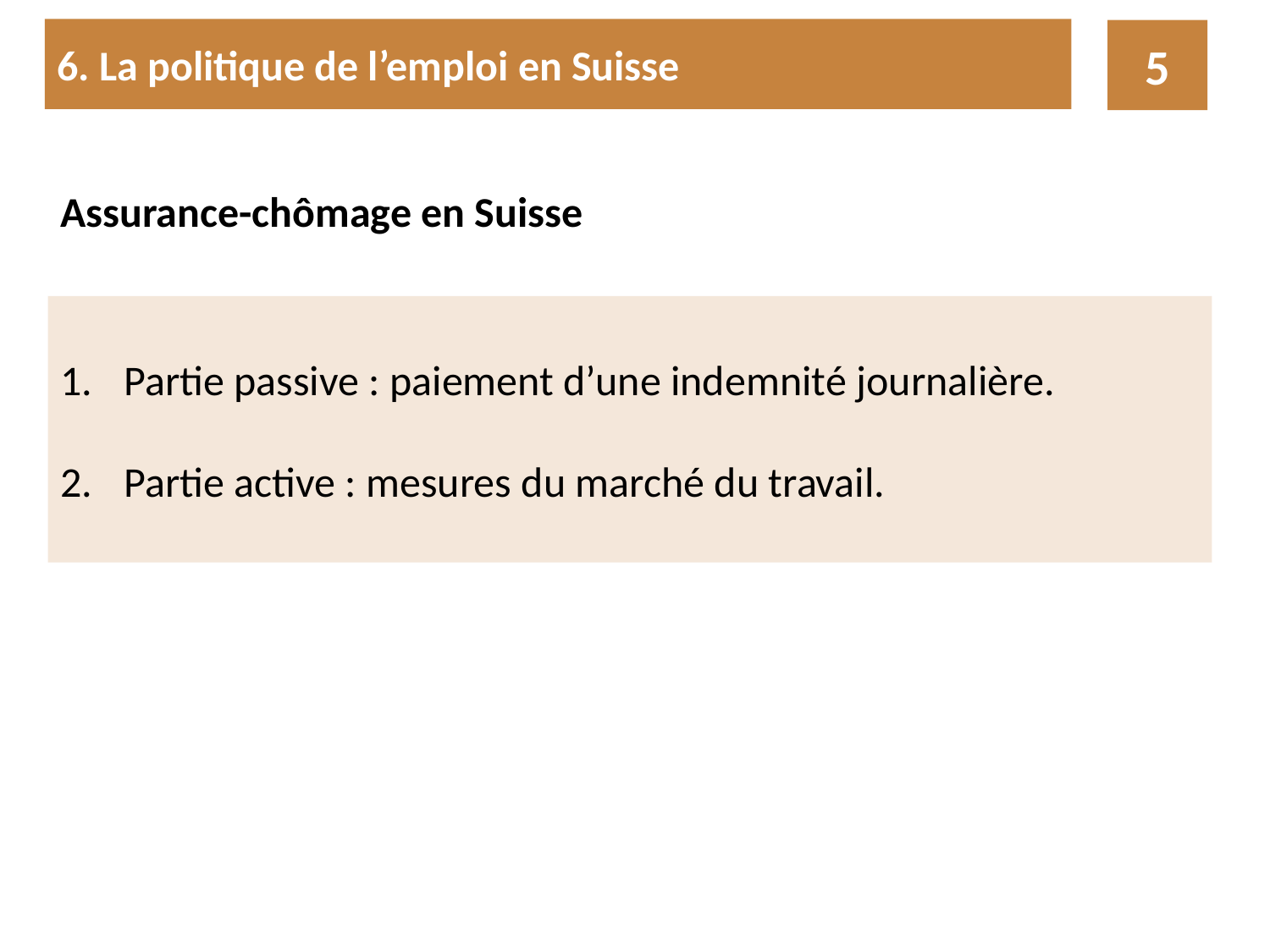

6. La politique de l’emploi en Suisse
5
Assurance-chômage en Suisse

Partie passive : paiement d’une indemnité journalière.

Partie active : mesures du marché du travail.